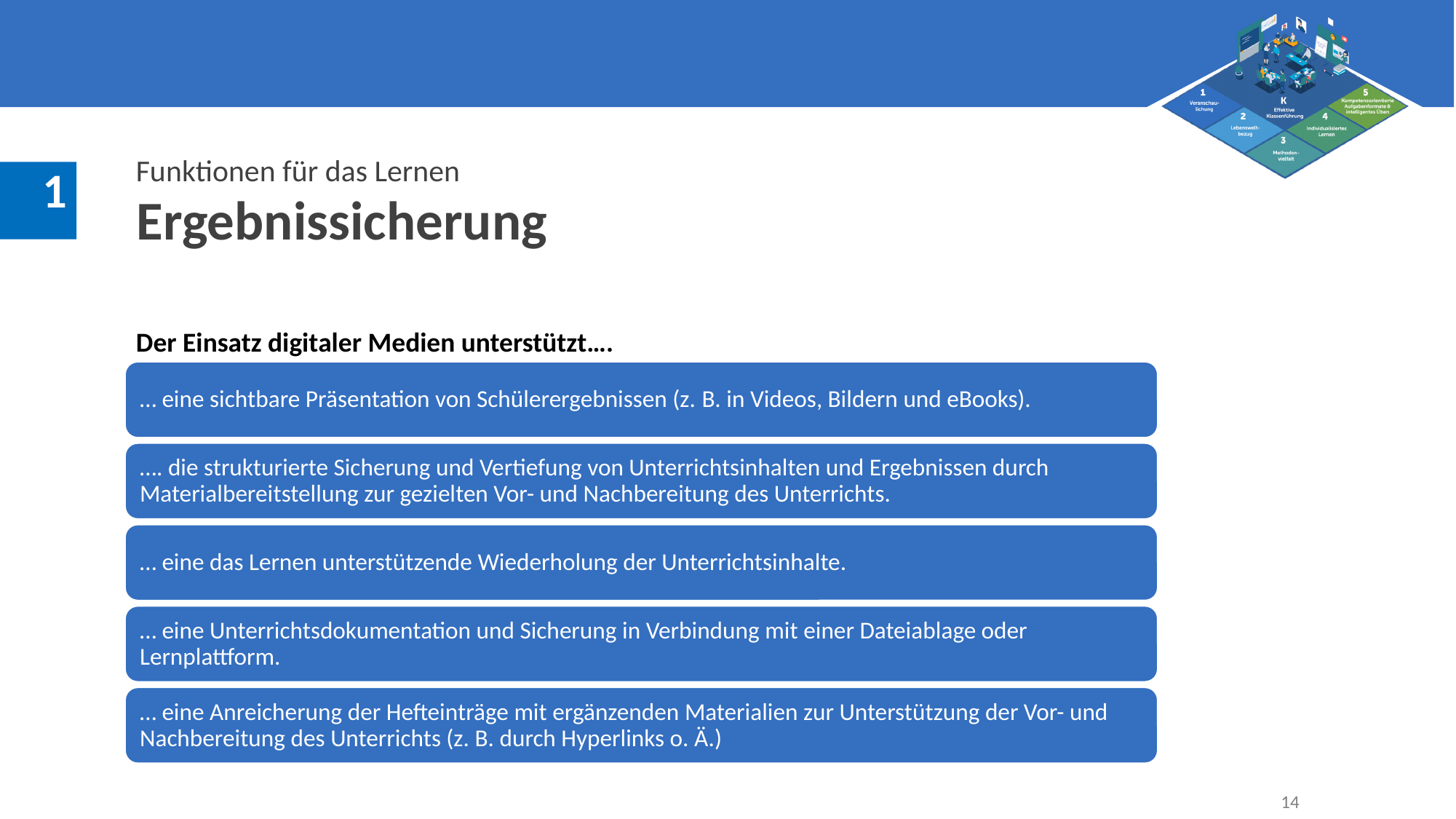

Funktionen für das Lernen
Ergebnissicherung
Der Einsatz digitaler Medien unterstützt….

… eine sichtbare Präsentation von Schülerergebnissen (z. B. in Videos, Bildern und eBooks).
…. die strukturierte Sicherung und Vertiefung von Unterrichtsinhalten und Ergebnissen durch Materialbereitstellung zur gezielten Vor- und Nachbereitung des Unterrichts.
… eine das Lernen unterstützende Wiederholung der Unterrichtsinhalte.
… eine Unterrichtsdokumentation und Sicherung in Verbindung mit einer Dateiablage oder Lernplattform.
… eine Anreicherung der Hefteinträge mit ergänzenden Materialien zur Unterstützung der Vor- und Nachbereitung des Unterrichts (z. B. durch Hyperlinks o. Ä.)
14